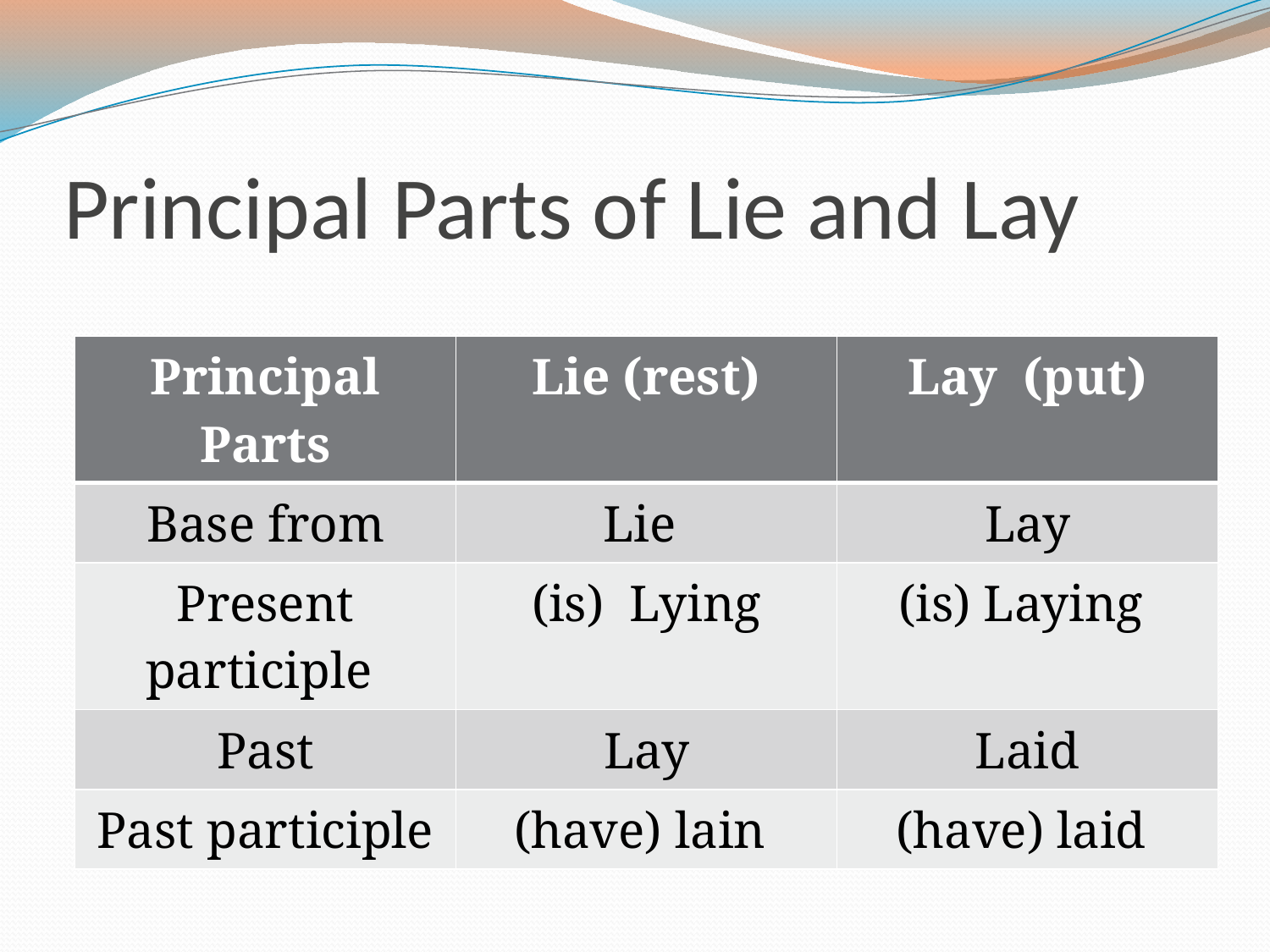

# Principal Parts of Lie and Lay
| Principal Parts | Lie (rest) | Lay (put) |
| --- | --- | --- |
| Base from | Lie | Lay |
| Present participle | (is) Lying | (is) Laying |
| Past | Lay | Laid |
| Past participle | (have) lain | (have) laid |